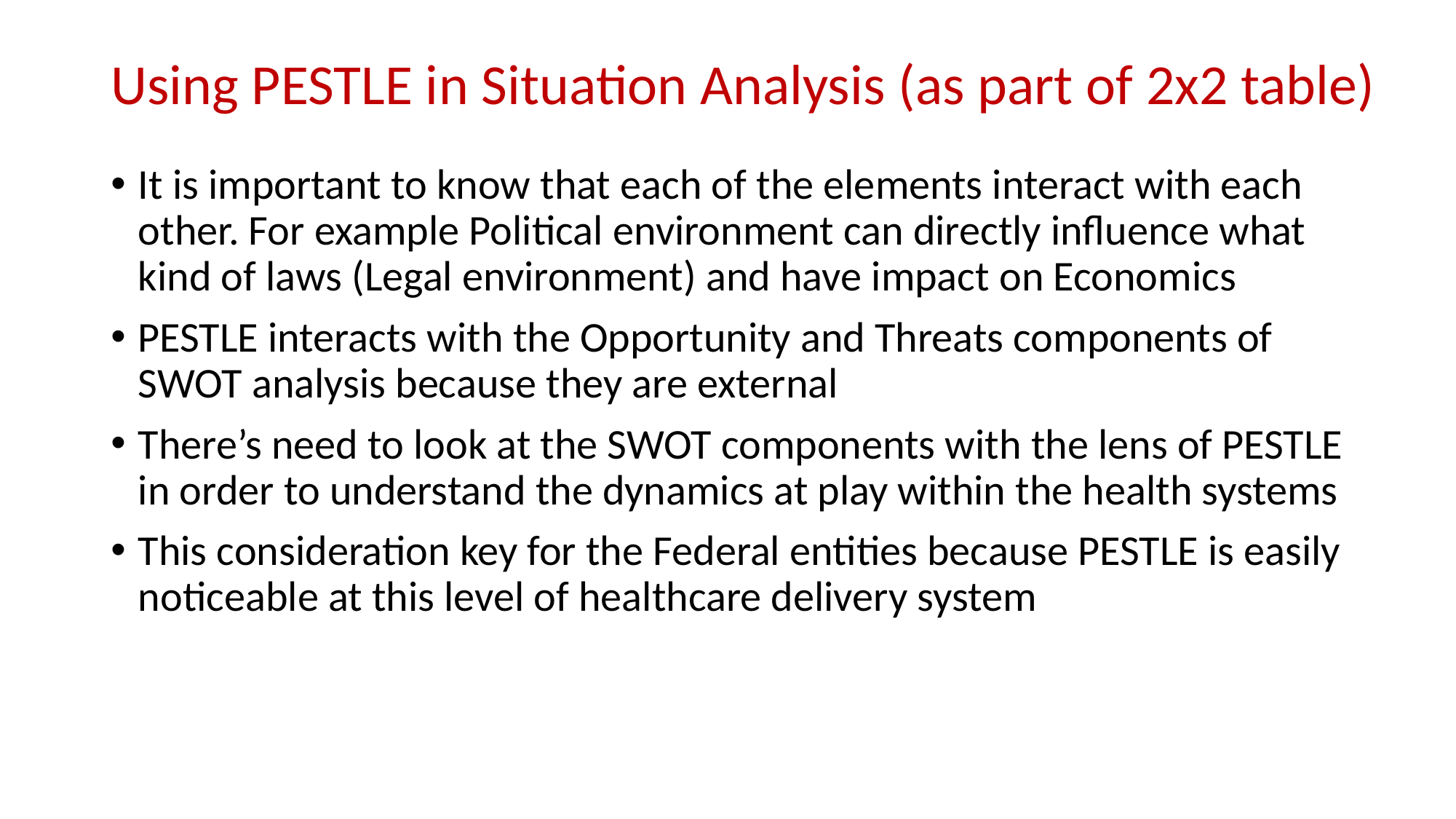

# Using PESTLE in Situation Analysis (as part of 2x2 table)
It is important to know that each of the elements interact with each other. For example Political environment can directly influence what kind of laws (Legal environment) and have impact on Economics
PESTLE interacts with the Opportunity and Threats components of SWOT analysis because they are external
There’s need to look at the SWOT components with the lens of PESTLE in order to understand the dynamics at play within the health systems
This consideration key for the Federal entities because PESTLE is easily noticeable at this level of healthcare delivery system